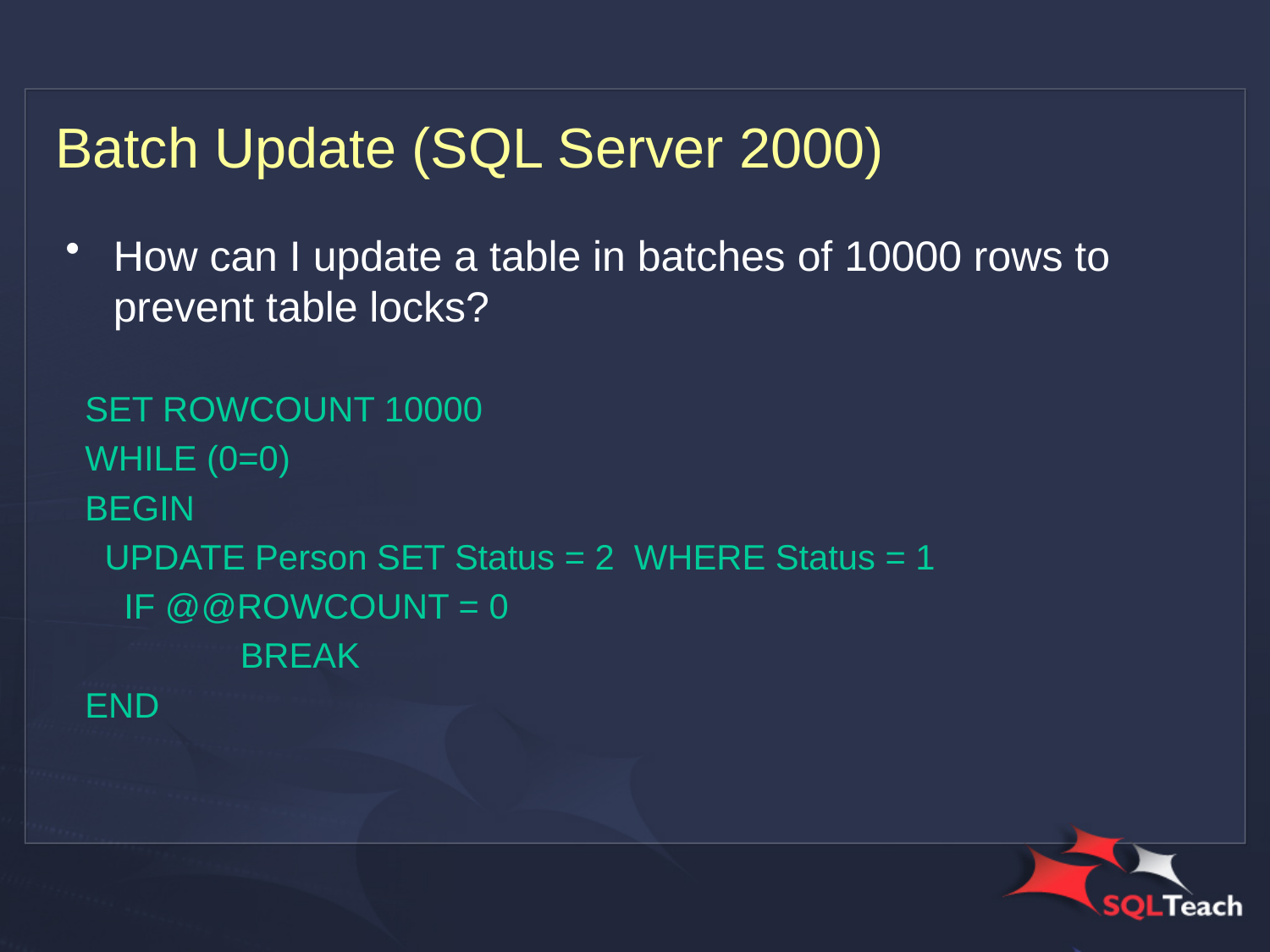

# Batch Update (SQL Server 2000)
How can I update a table in batches of 10000 rows to prevent table locks?

  SET ROWCOUNT 10000
  WHILE (0=0)
  BEGIN
    UPDATE Person SET Status = 2  WHERE Status = 1
      IF @@ROWCOUNT = 0
		BREAK
  END